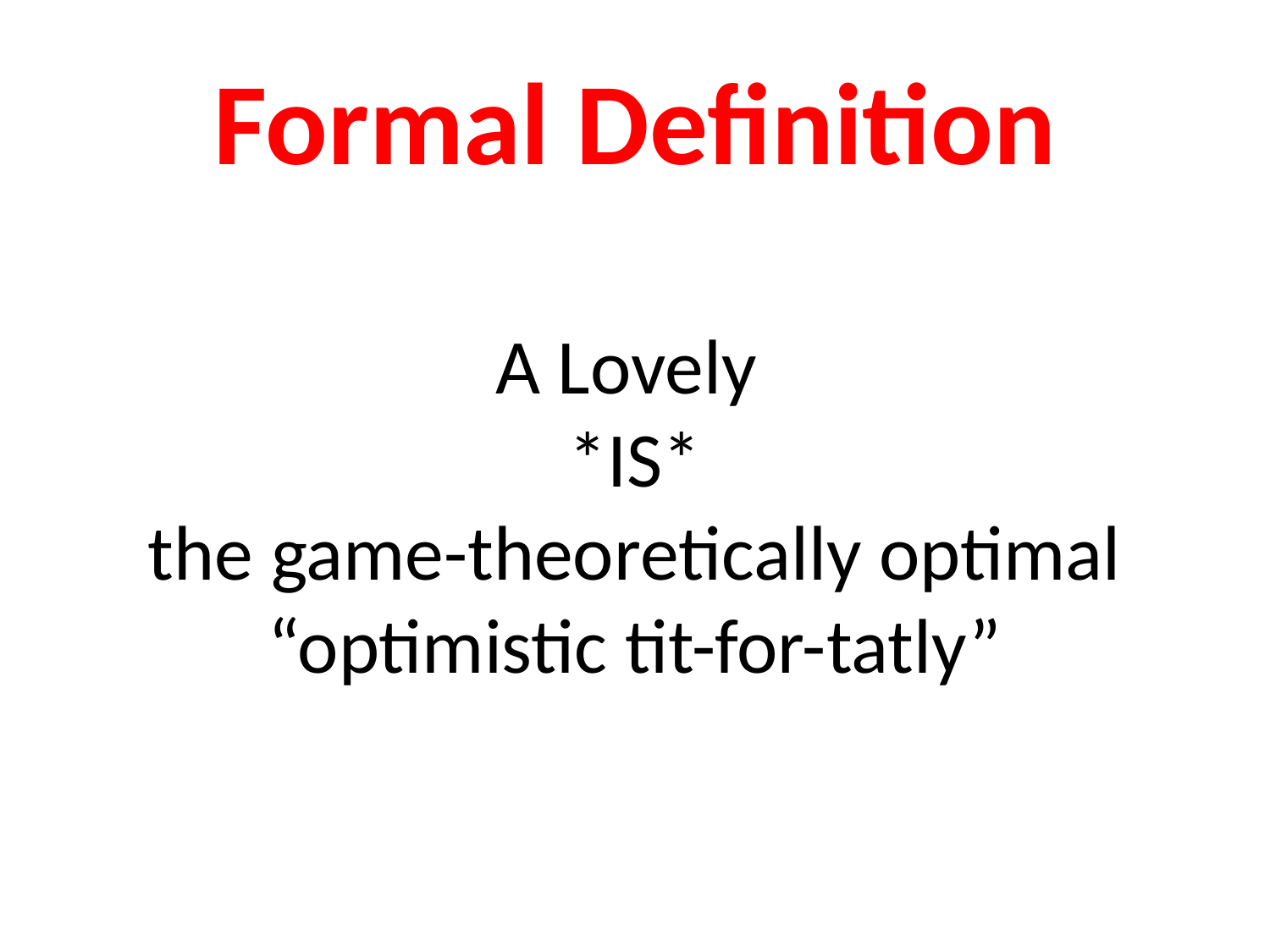

Formal Definition
# A Lovely *IS* the game-theoretically optimal “optimistic tit-for-tatly”